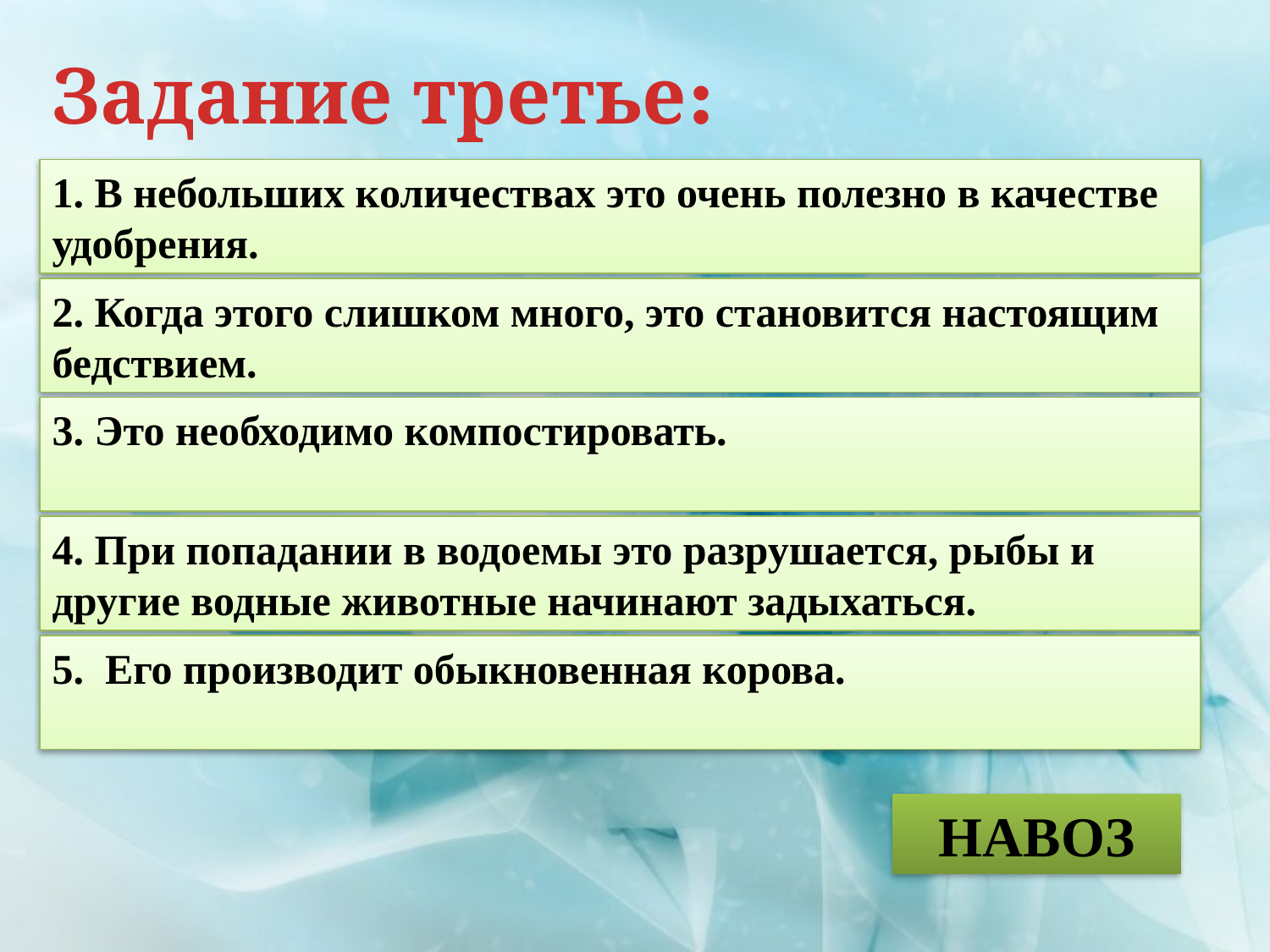

Задание третье:
1. В небольших количествах это очень полезно в качестве удобрения.
2. Когда этого слишком много, это становится настоящим бедствием.
3. Это необходимо компостировать.

4. При попадании в водоемы это разрушается, рыбы и другие водные животные начинают задыхаться.
5.  Его производит обыкновенная корова.

НАВОЗ